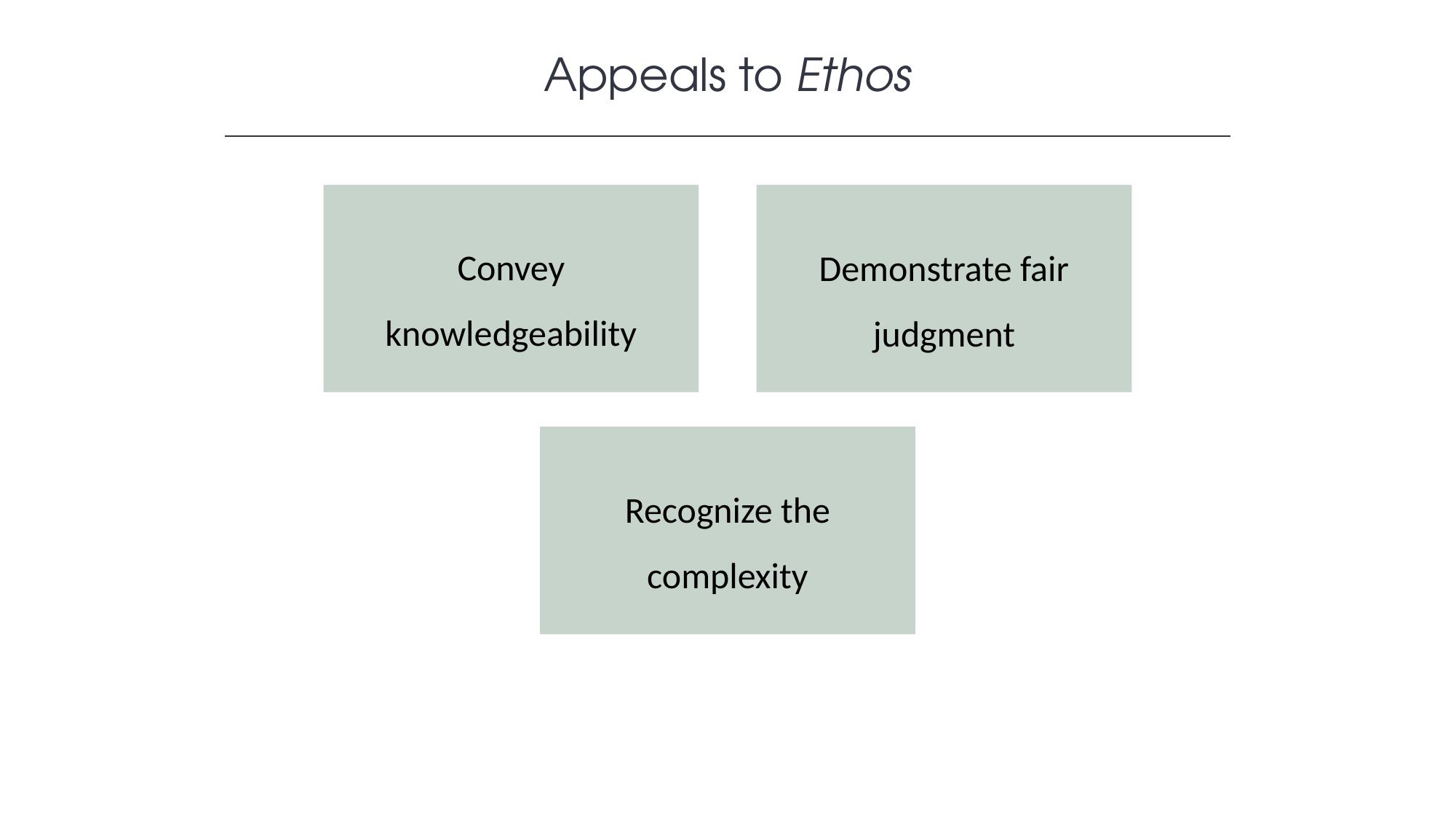

Appeals to Ethos
HAWKES LEARNING

Convey knowledgeability

Demonstrate fair judgment

Recognize the complexity